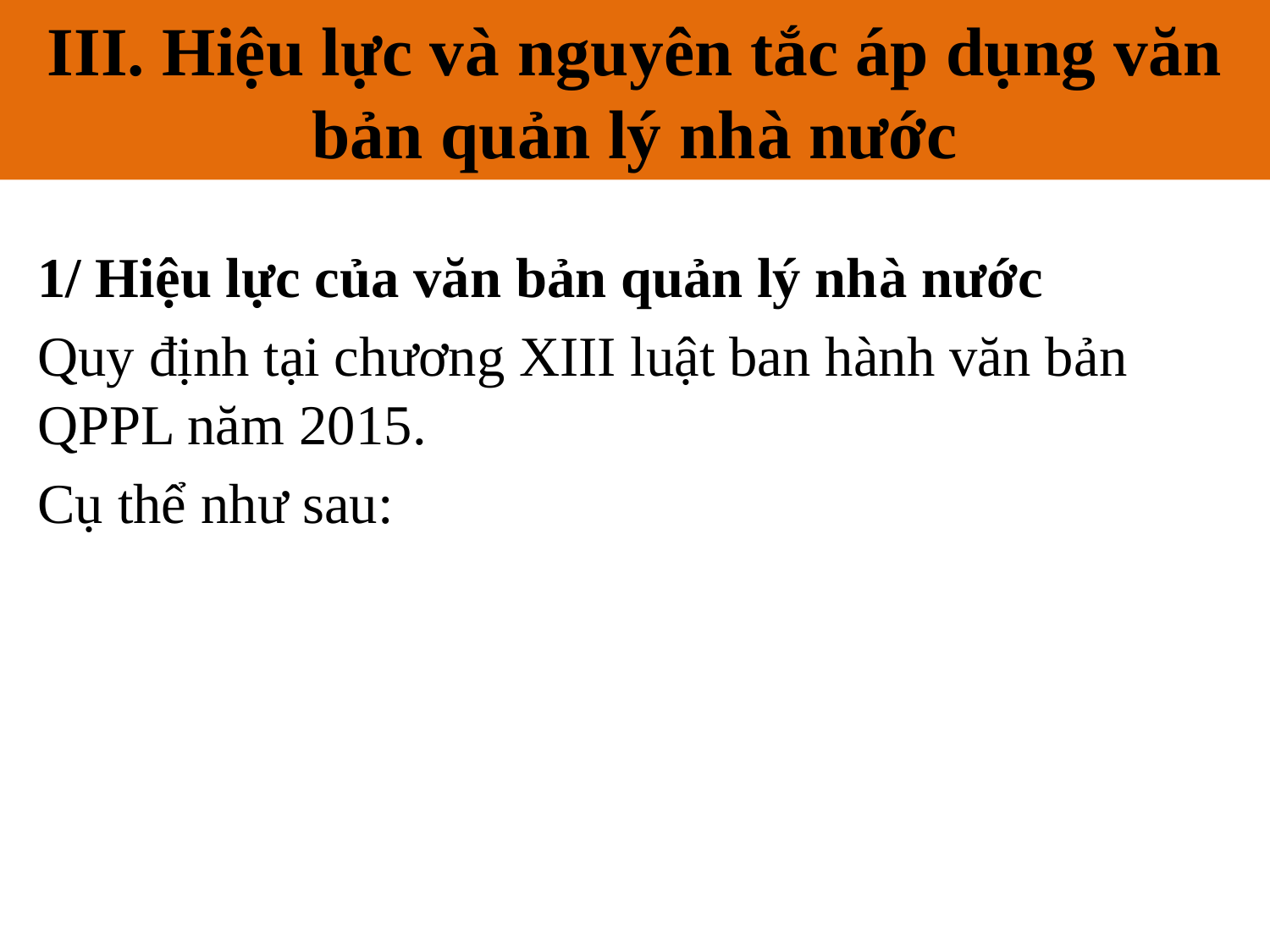

III. Hiệu lực và nguyên tắc áp dụng văn bản quản lý nhà nước
# III. Hiệu lực và nguyên tắc áp dụng văn bản quản lý nhà nước
1/ Hiệu lực của văn bản quản lý nhà nước
Quy định tại chương XIII luật ban hành văn bản QPPL năm 2015.
Cụ thể như sau: